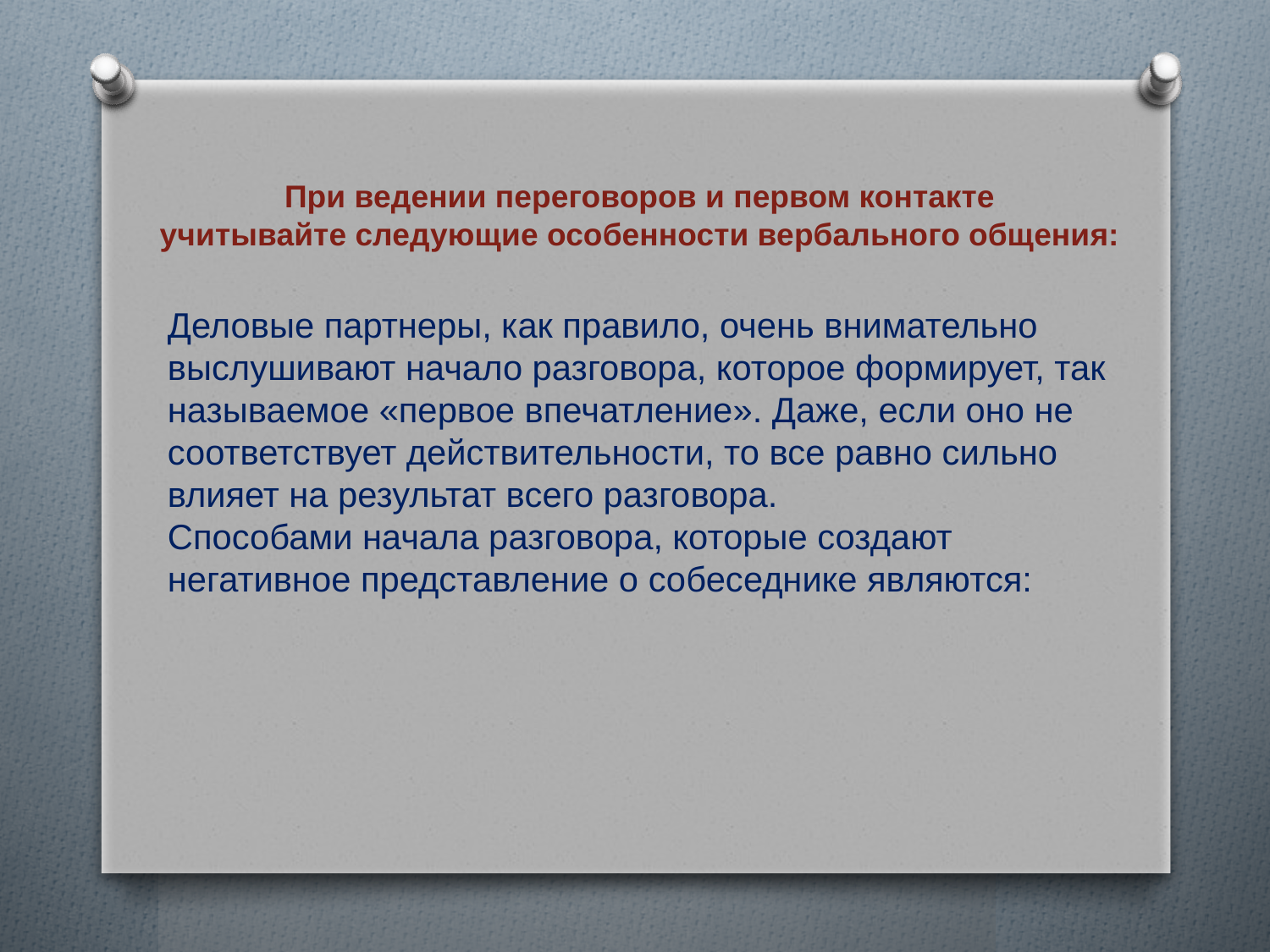

# При ведении переговоров и первом контакте учитывайте следующие особенности вербального общения:
Деловые партнеры, как правило, очень внимательно выслушивают начало разговора, которое формирует, так называемое «первое впечатление». Даже, если оно не соответствует действительности, то все равно сильно влияет на результат всего разговора.
Способами начала разговора, которые создают негативное представление о собеседнике являются: